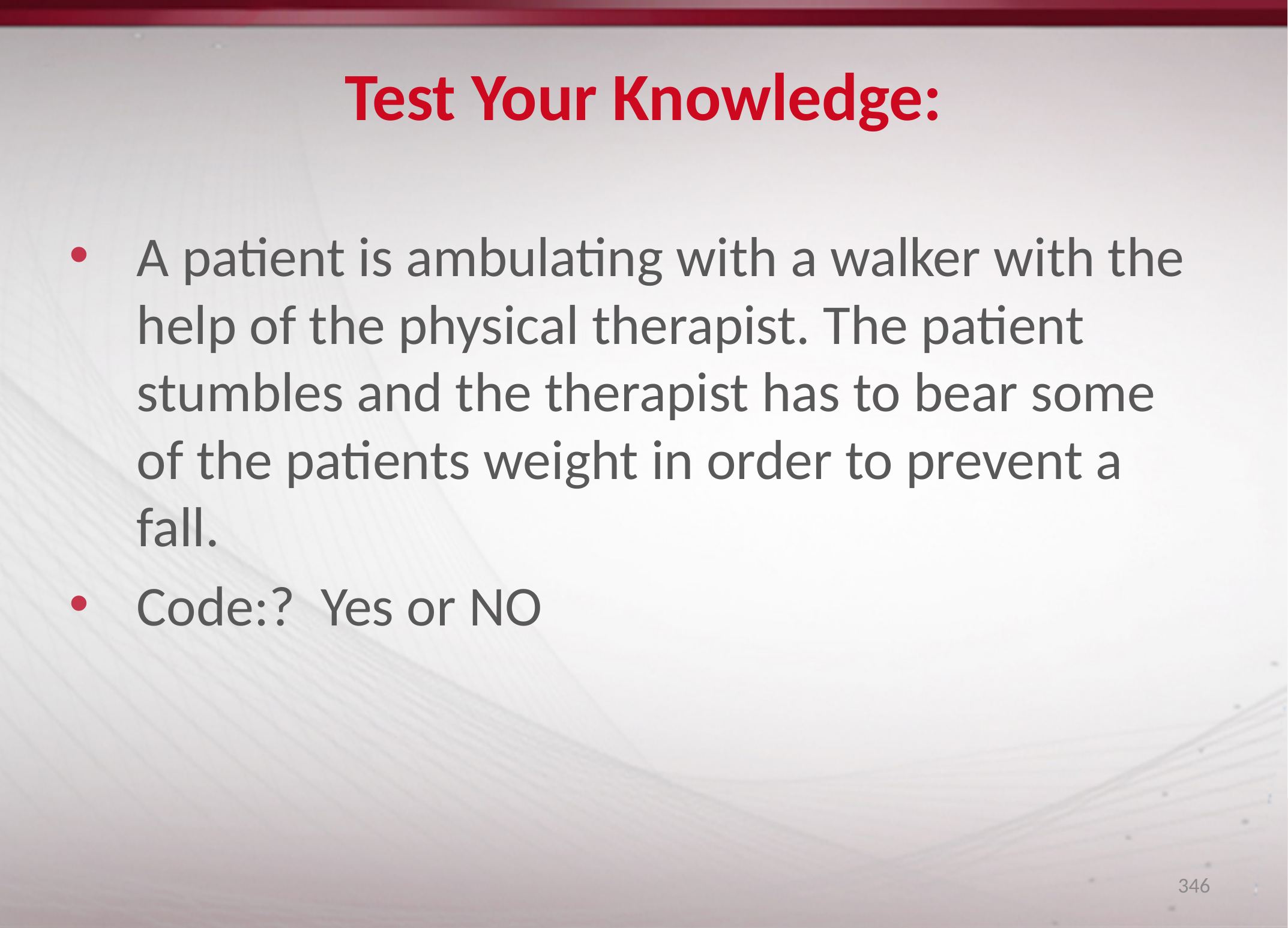

# Test Your Knowledge:
A patient is ambulating with a walker with the help of the physical therapist. The patient stumbles and the therapist has to bear some of the patients weight in order to prevent a fall.
Code:?  Yes or NO
346